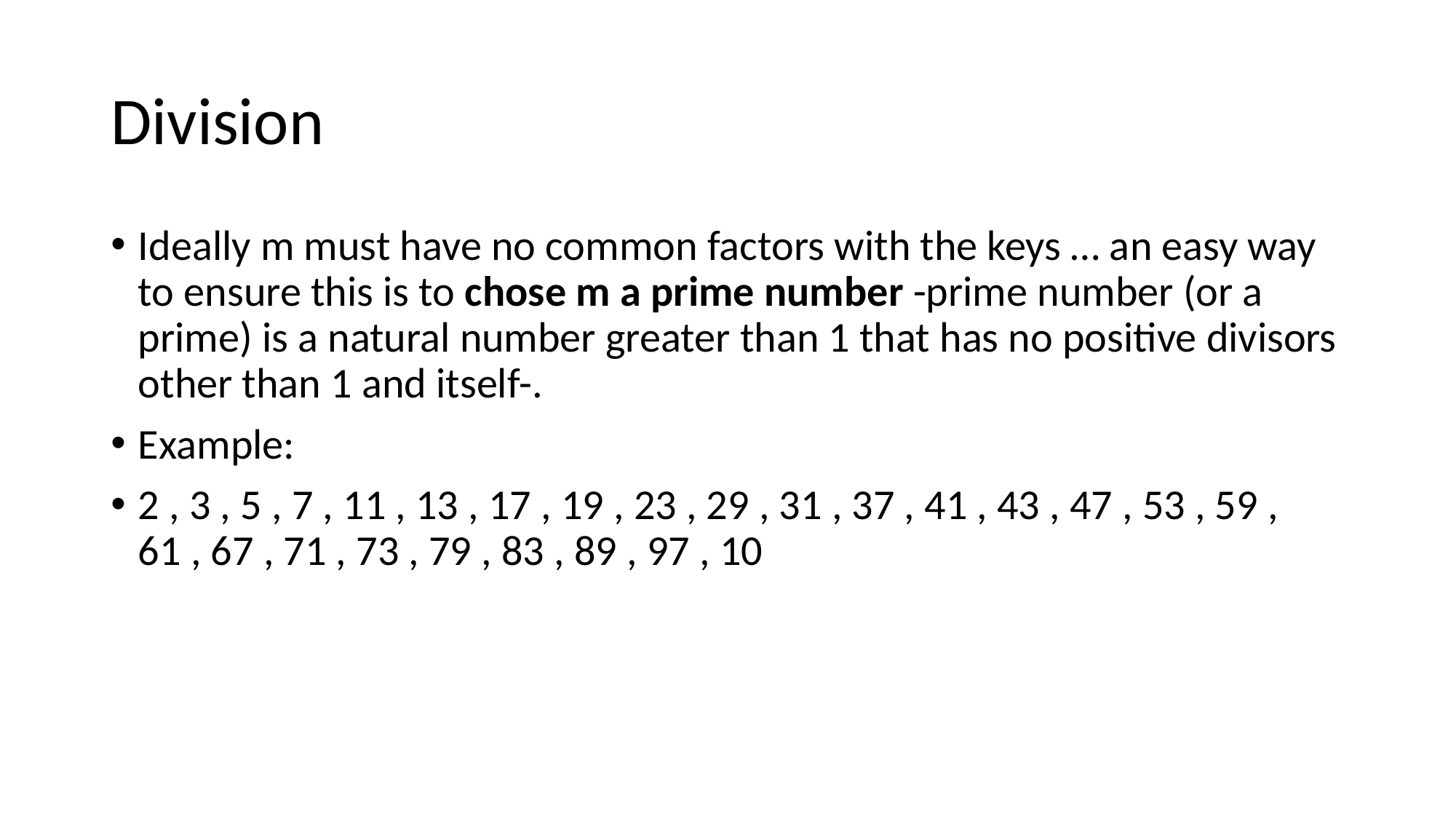

# Division
Ideally m must have no common factors with the keys … an easy way to ensure this is to chose m a prime number -prime number (or a prime) is a natural number greater than 1 that has no positive divisors other than 1 and itself-.
Example:
2 , 3 , 5 , 7 , 11 , 13 , 17 , 19 , 23 , 29 , 31 , 37 , 41 , 43 , 47 , 53 , 59 , 61 , 67 , 71 , 73 , 79 , 83 , 89 , 97 , 10